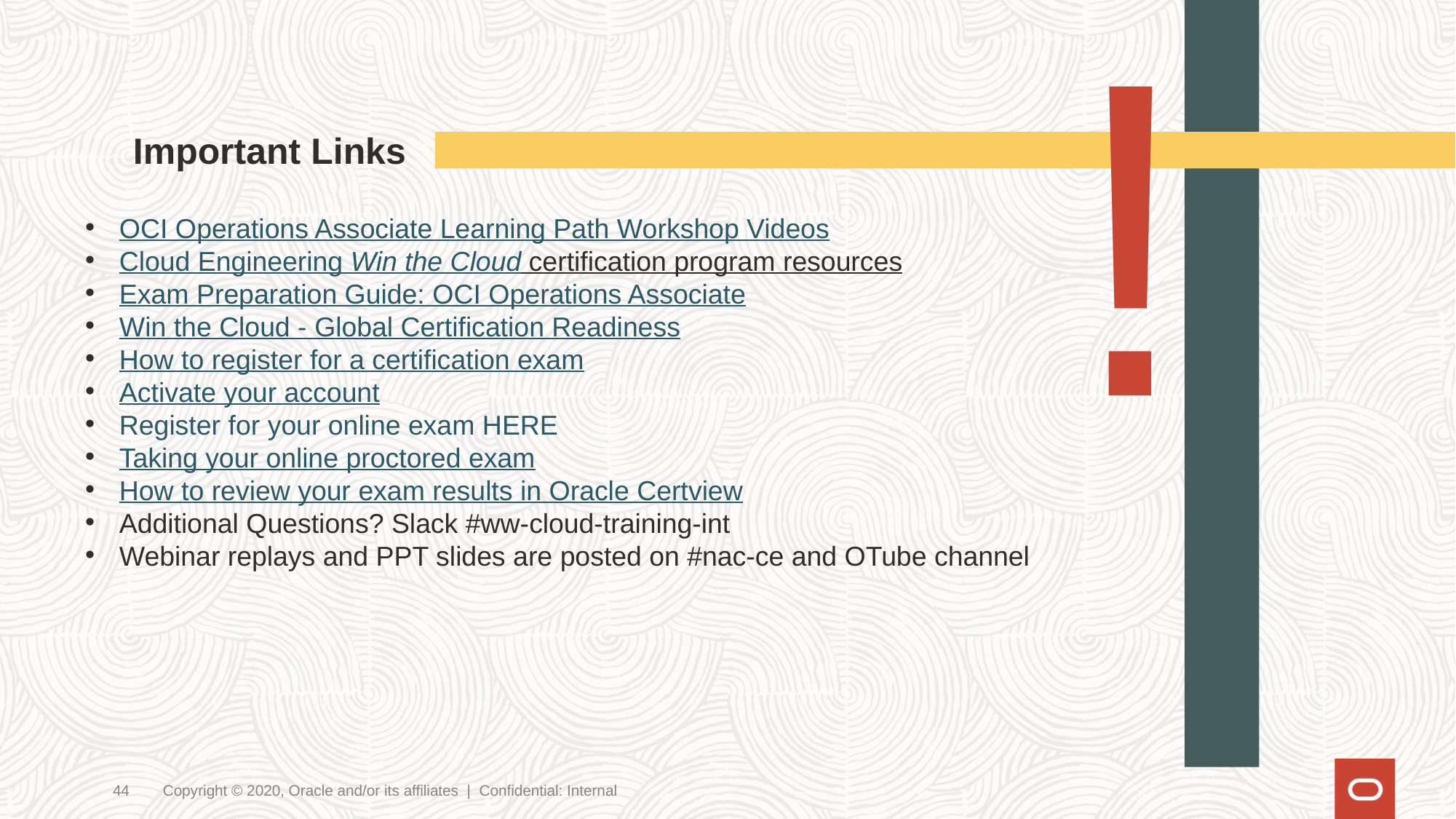

!
Important Links
OCI Operations Associate Learning Path Workshop Videos
Cloud Engineering Win the Cloud certification program resources
Exam Preparation Guide: OCI Operations Associate
Win the Cloud - Global Certification Readiness
How to register for a certification exam
Activate your account
Register for your online exam HERE
Taking your online proctored exam
How to review your exam results in Oracle Certview
Additional Questions? Slack #ww-cloud-training-int
Webinar replays and PPT slides are posted on #nac-ce and OTube channel

44
Copyright © 2020, Oracle and/or its affiliates  |  Confidential: Internal